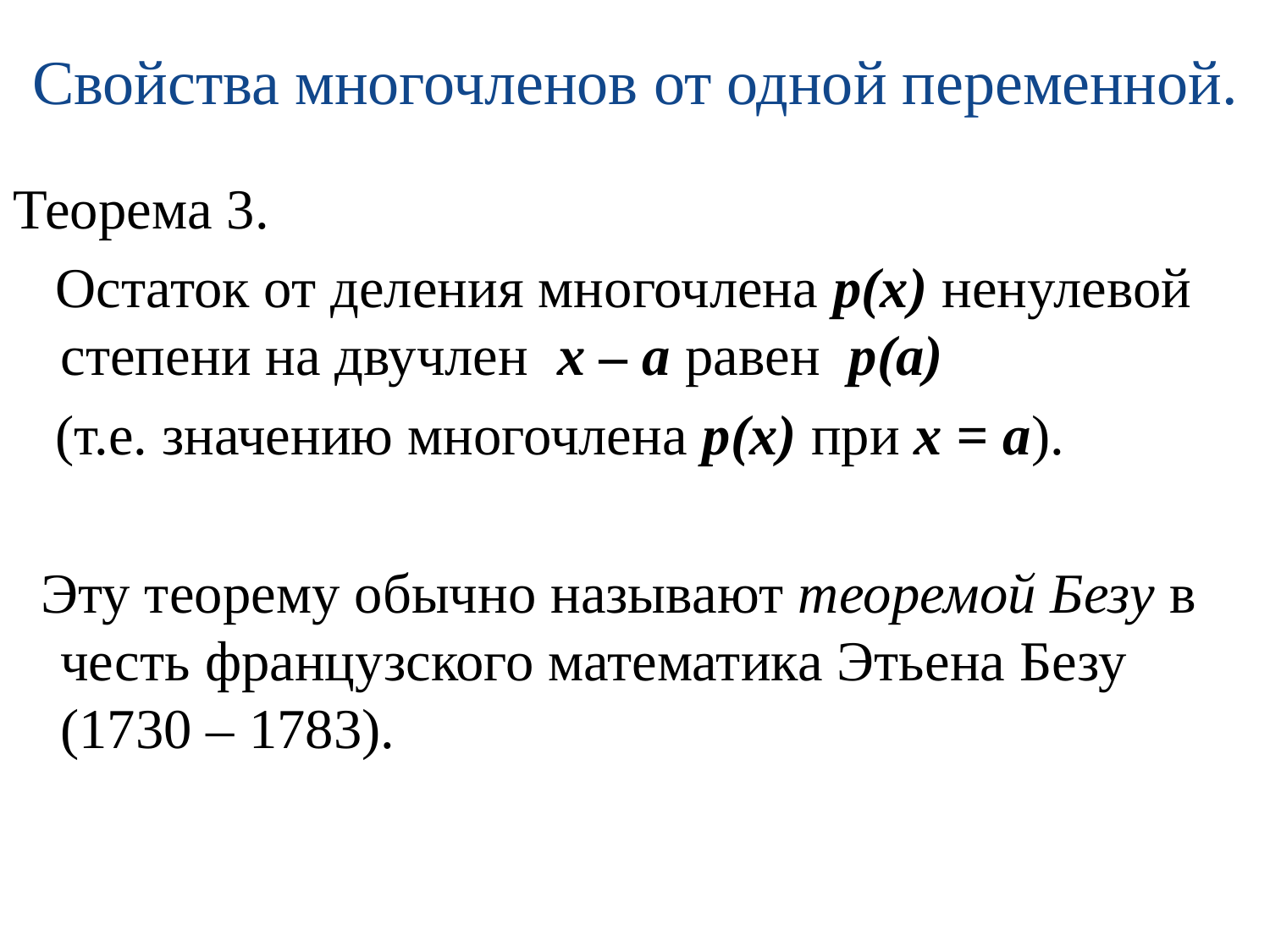

# Свойства многочленов от одной переменной.
Теорема 3.
   Остаток от деления многочлена р(х) ненулевой степени на двучлен  х – а равен  р(а)
   (т.е. значению многочлена р(х) при х = а).

  Эту теорему обычно называют теоремой Безу в честь французского математика Этьена Безу (1730 – 1783).